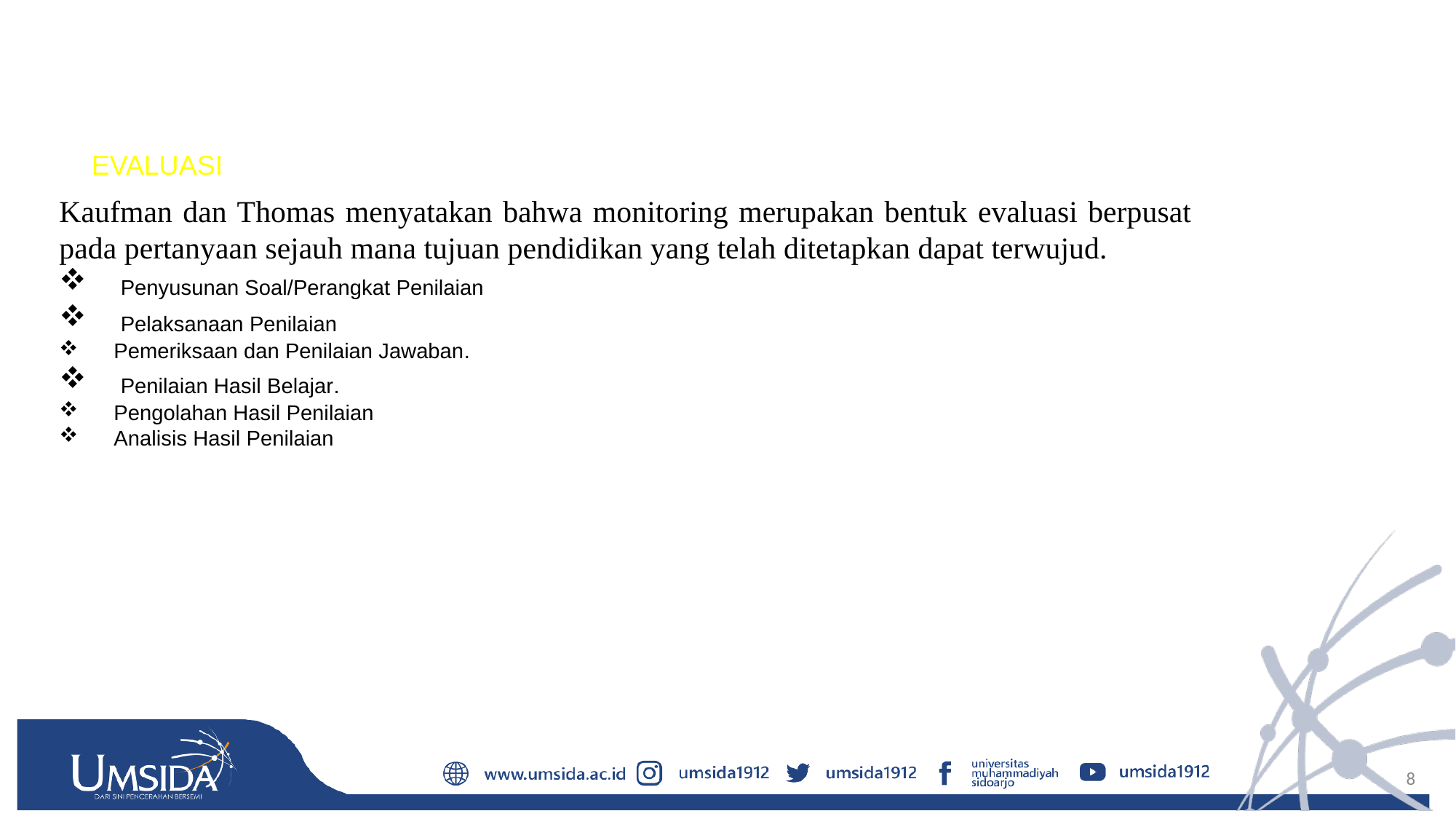

EVALUASI
Kaufman dan Thomas menyatakan bahwa monitoring merupakan bentuk evaluasi berpusat pada pertanyaan sejauh mana tujuan pendidikan yang telah ditetapkan dapat terwujud.
 Penyusunan Soal/Perangkat Penilaian
 Pelaksanaan Penilaian
Pemeriksaan dan Penilaian Jawaban.
 Penilaian Hasil Belajar.
Pengolahan Hasil Penilaian
Analisis Hasil Penilaian